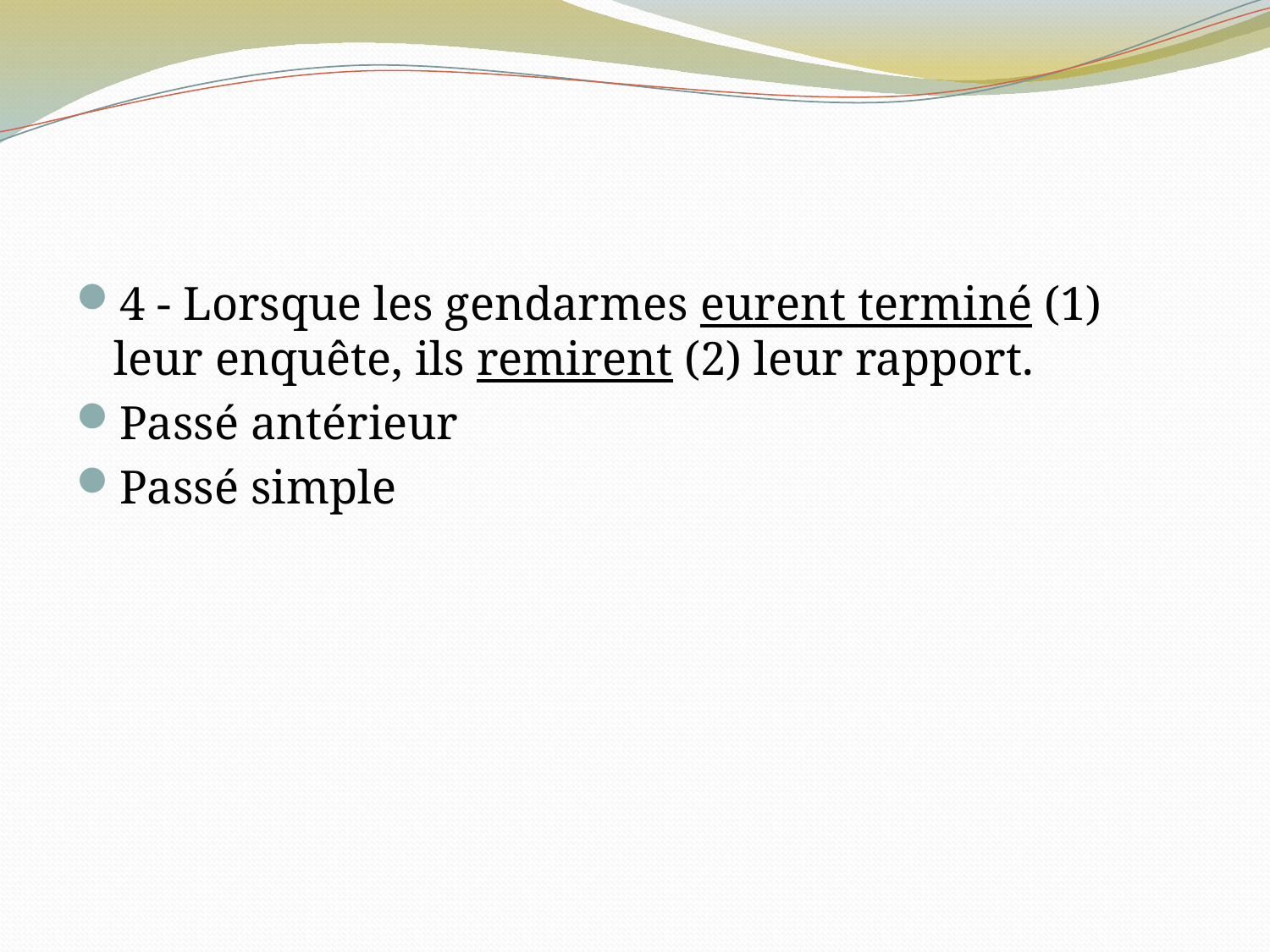

#
4 - Lorsque les gendarmes eurent terminé (1) leur enquête, ils remirent (2) leur rapport.
Passé antérieur
Passé simple